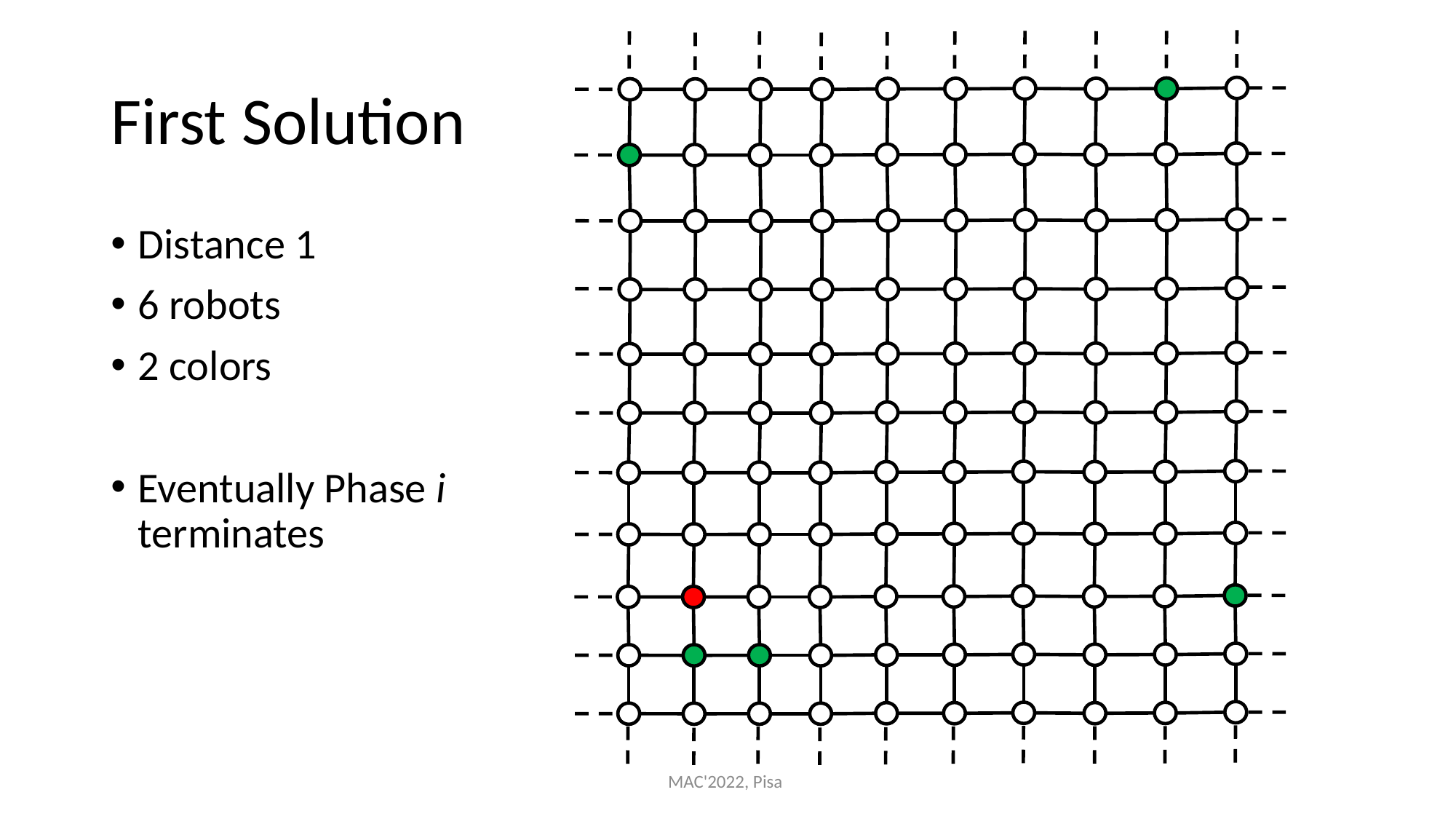

# First Solution
Distance 1
6 robots
2 colors

Eventually Phase i terminates
MAC'2022, Pisa